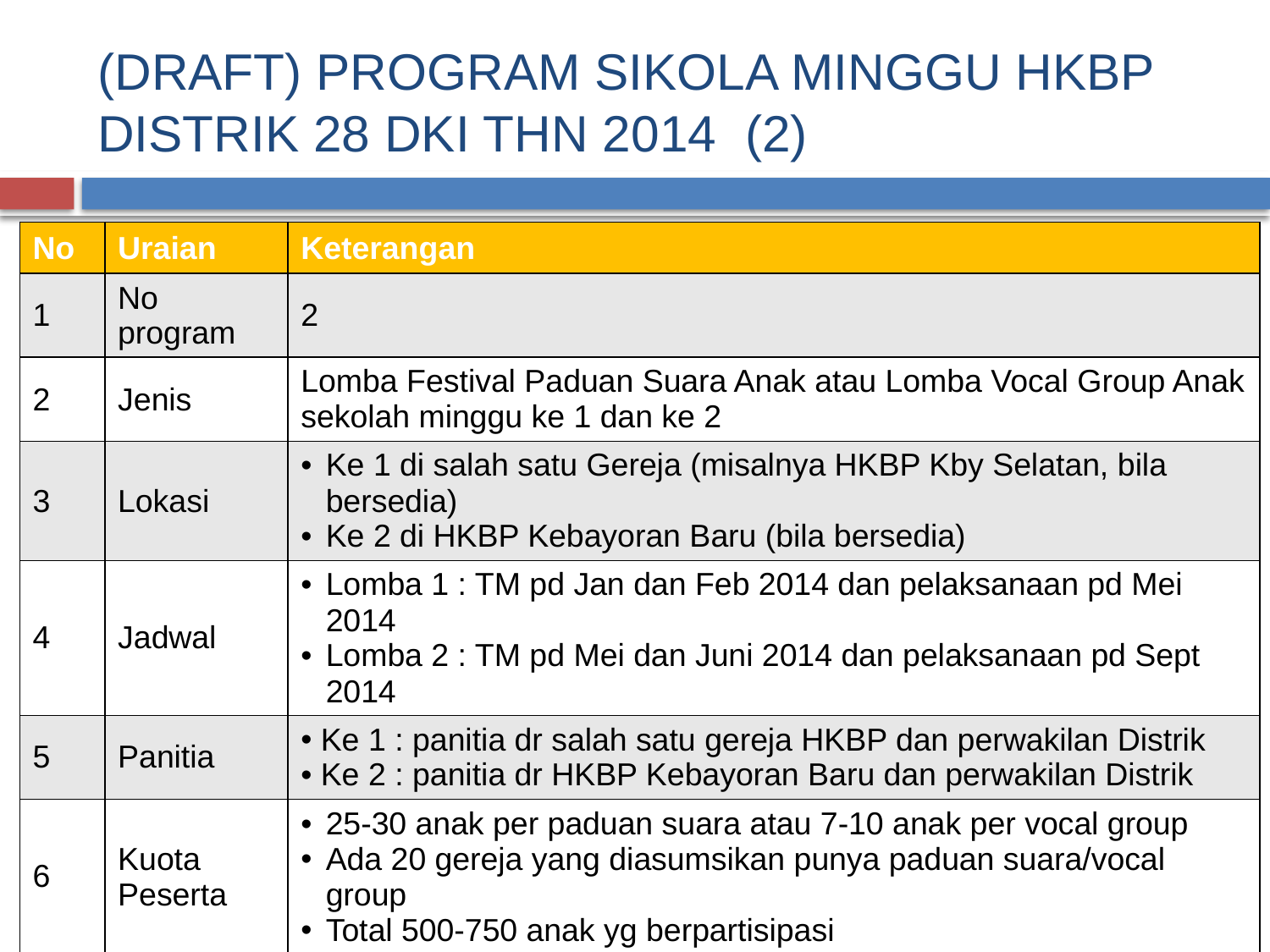

# (DRAFT) PROGRAM SIKOLA MINGGU HKBP DISTRIK 28 DKI THN 2014  (2)
| No | Uraian | Keterangan |
| --- | --- | --- |
| 1 | No program | 2 |
| 2 | Jenis | Lomba Festival Paduan Suara Anak atau Lomba Vocal Group Anak sekolah minggu ke 1 dan ke 2 |
| 3 | Lokasi | Ke 1 di salah satu Gereja (misalnya HKBP Kby Selatan, bila bersedia) Ke 2 di HKBP Kebayoran Baru (bila bersedia) |
| 4 | Jadwal | Lomba 1 : TM pd Jan dan Feb 2014 dan pelaksanaan pd Mei 2014 Lomba 2 : TM pd Mei dan Juni 2014 dan pelaksanaan pd Sept 2014 |
| 5 | Panitia | Ke 1 : panitia dr salah satu gereja HKBP dan perwakilan Distrik Ke 2 : panitia dr HKBP Kebayoran Baru dan perwakilan Distrik |
| 6 | Kuota Peserta | 25-30 anak per paduan suara atau 7-10 anak per vocal group Ada 20 gereja yang diasumsikan punya paduan suara/vocal group Total 500-750 anak yg berpartisipasi |
| 7 | Biaya | Daftar =Rp 500 ribu / PSA atau VG Kontribusi huria = Rp .... / huria |
| 8 | Keterangan | Dalam rangka meningkatkan kualitas bakat seni suara anak anak |